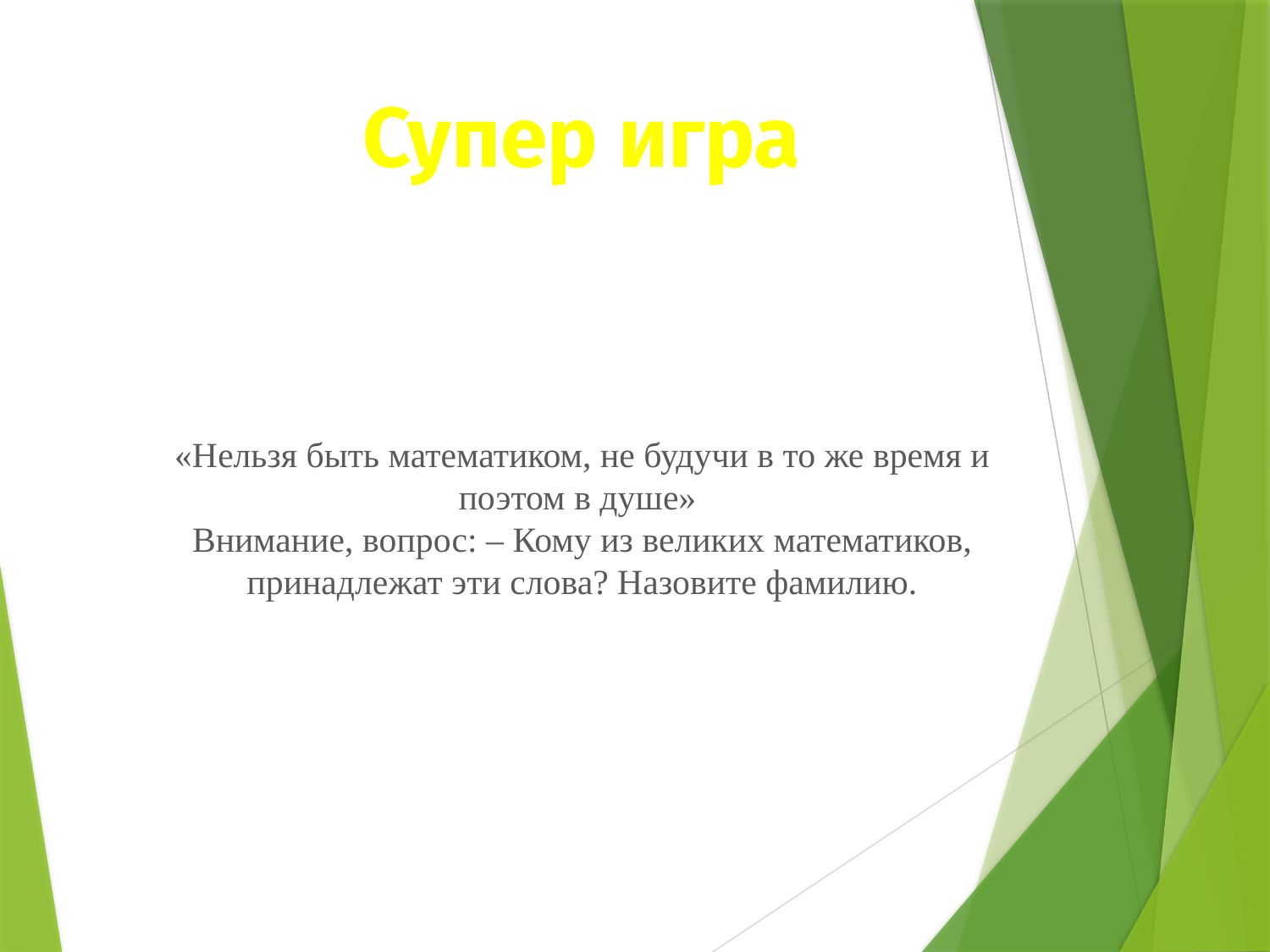

Супер игра
«Нельзя быть математиком, не будучи в то же время и поэтом в душе»
Внимание, вопрос: – Кому из великих математиков, принадлежат эти слова? Назовите фамилию.